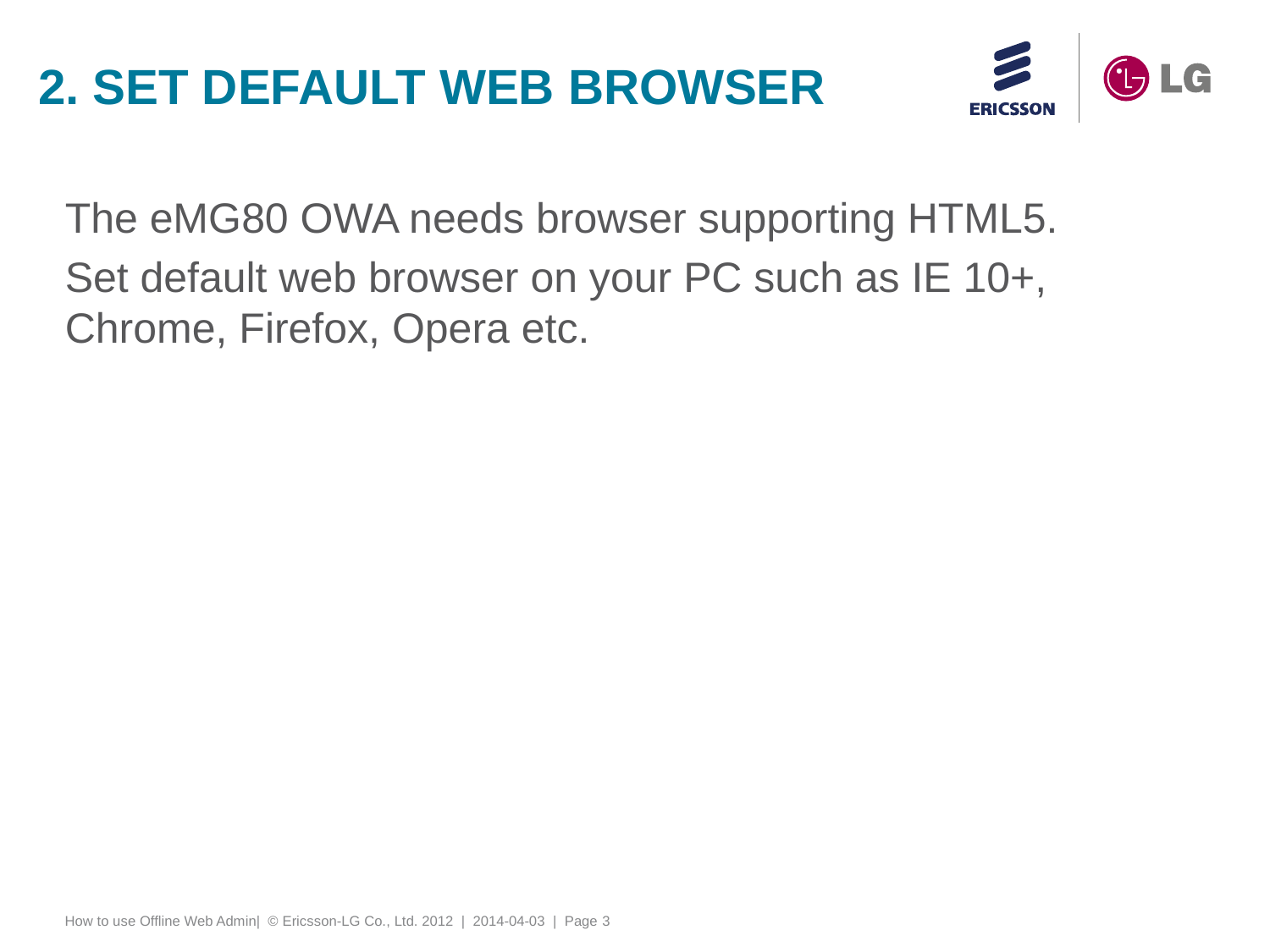

# 2. Set default web browser
The eMG80 OWA needs browser supporting HTML5.
Set default web browser on your PC such as IE 10+, Chrome, Firefox, Opera etc.